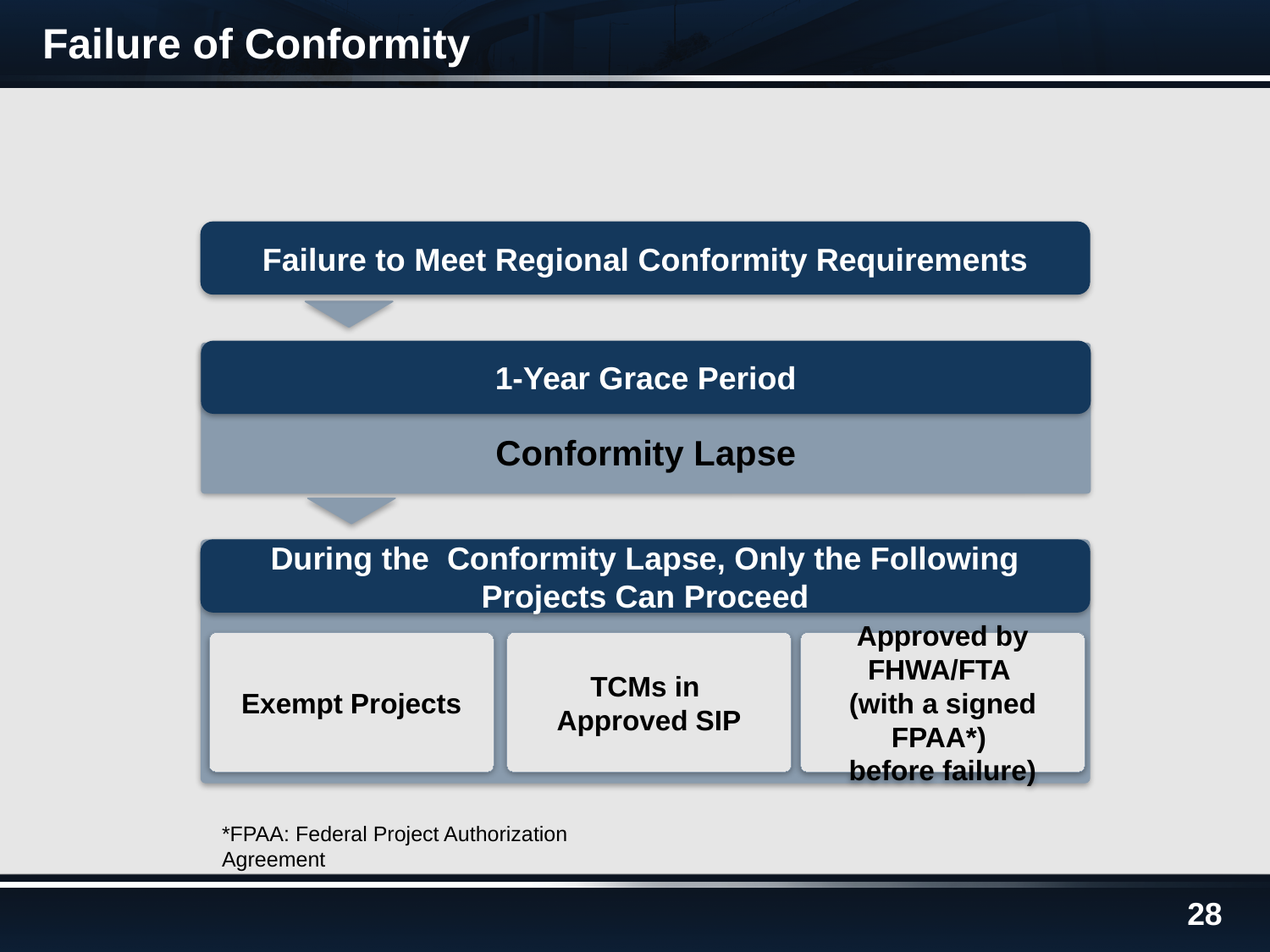

Failure to Meet Regional Conformity Requirements
1-Year Grace Period
# Failure of Conformity
During the  Conformity Lapse, Only the Following Projects Can Proceed

Conformity Lapse

Exempt Projects
TCMs in
Approved SIP
Approved by FHWA/FTA
(with a signed FPAA*)
before failure)
*FPAA: Federal Project Authorization Agreement